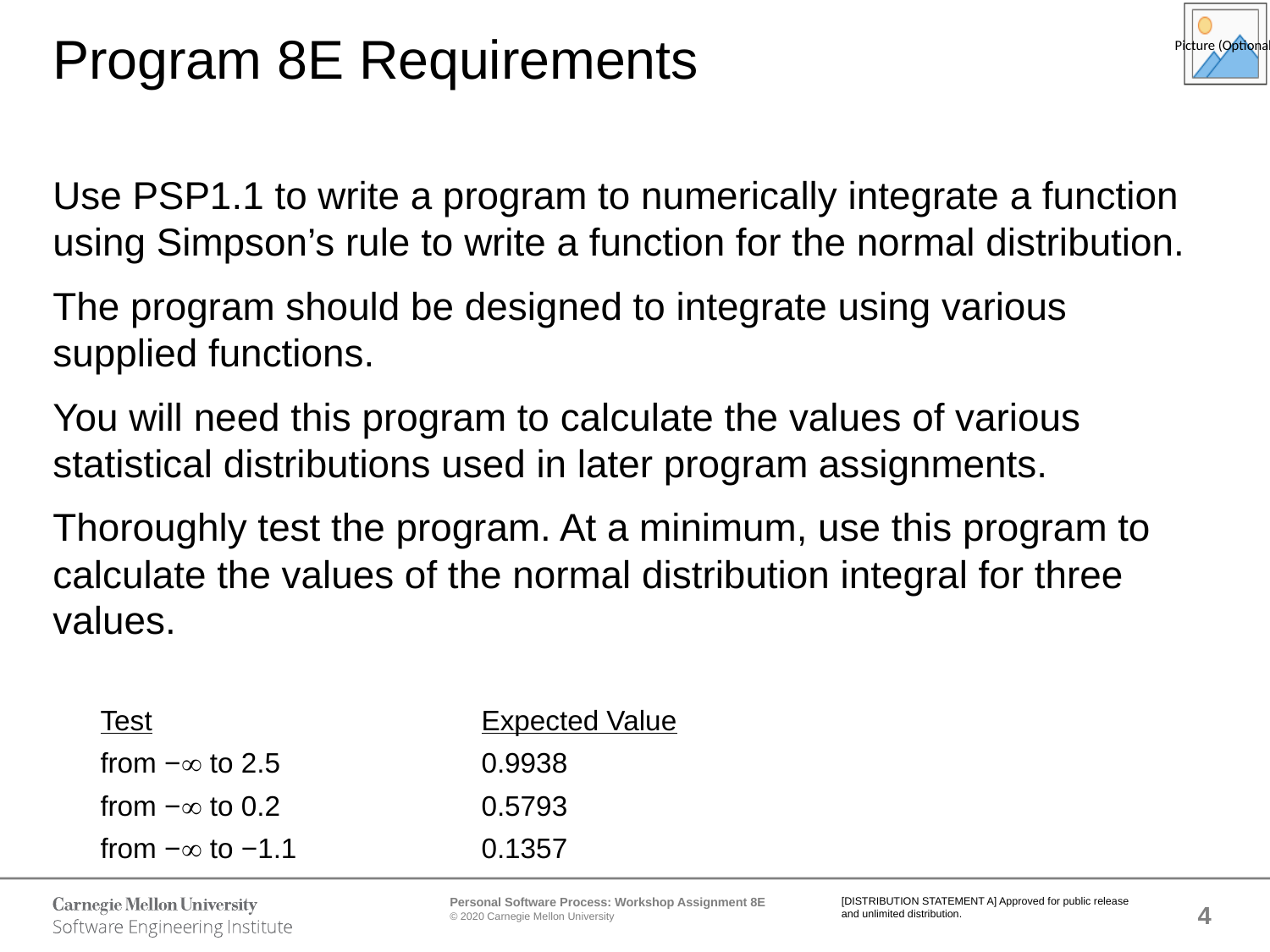

# Program 8E Requirements
Use PSP1.1 to write a program to numerically integrate a function using Simpson’s rule to write a function for the normal distribution.
The program should be designed to integrate using various supplied functions.
You will need this program to calculate the values of various statistical distributions used in later program assignments.
Thoroughly test the program. At a minimum, use this program to calculate the values of the normal distribution integral for three values.

	Test			Expected Value
	from −∞ to 2.5		0.9938
	from −∞ to 0.2		0.5793
	from −∞ to −1.1		0.1357